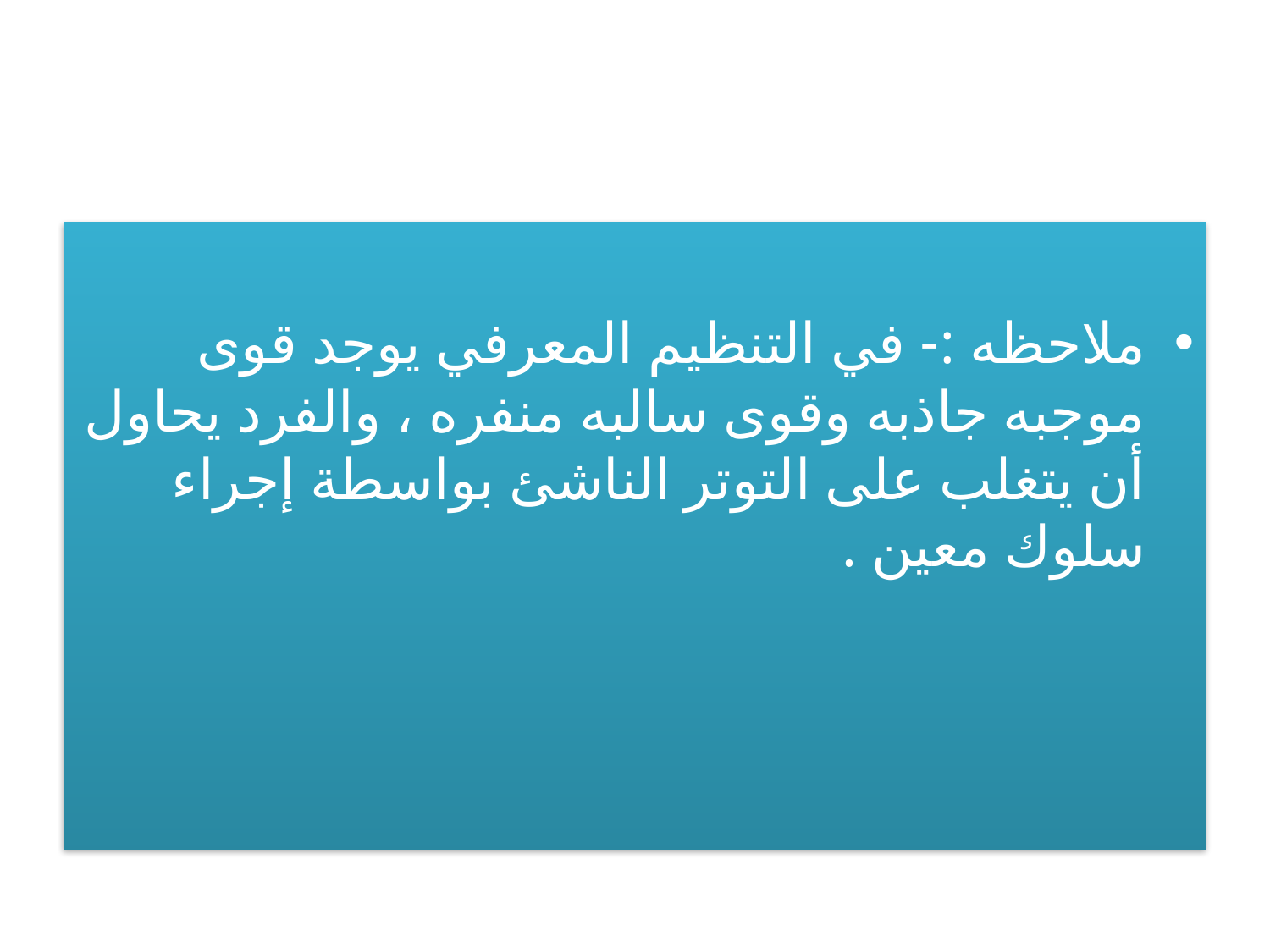

ملاحظه :- في التنظيم المعرفي يوجد قوى موجبه جاذبه وقوى سالبه منفره ، والفرد يحاول أن يتغلب على التوتر الناشئ بواسطة إجراء سلوك معين .